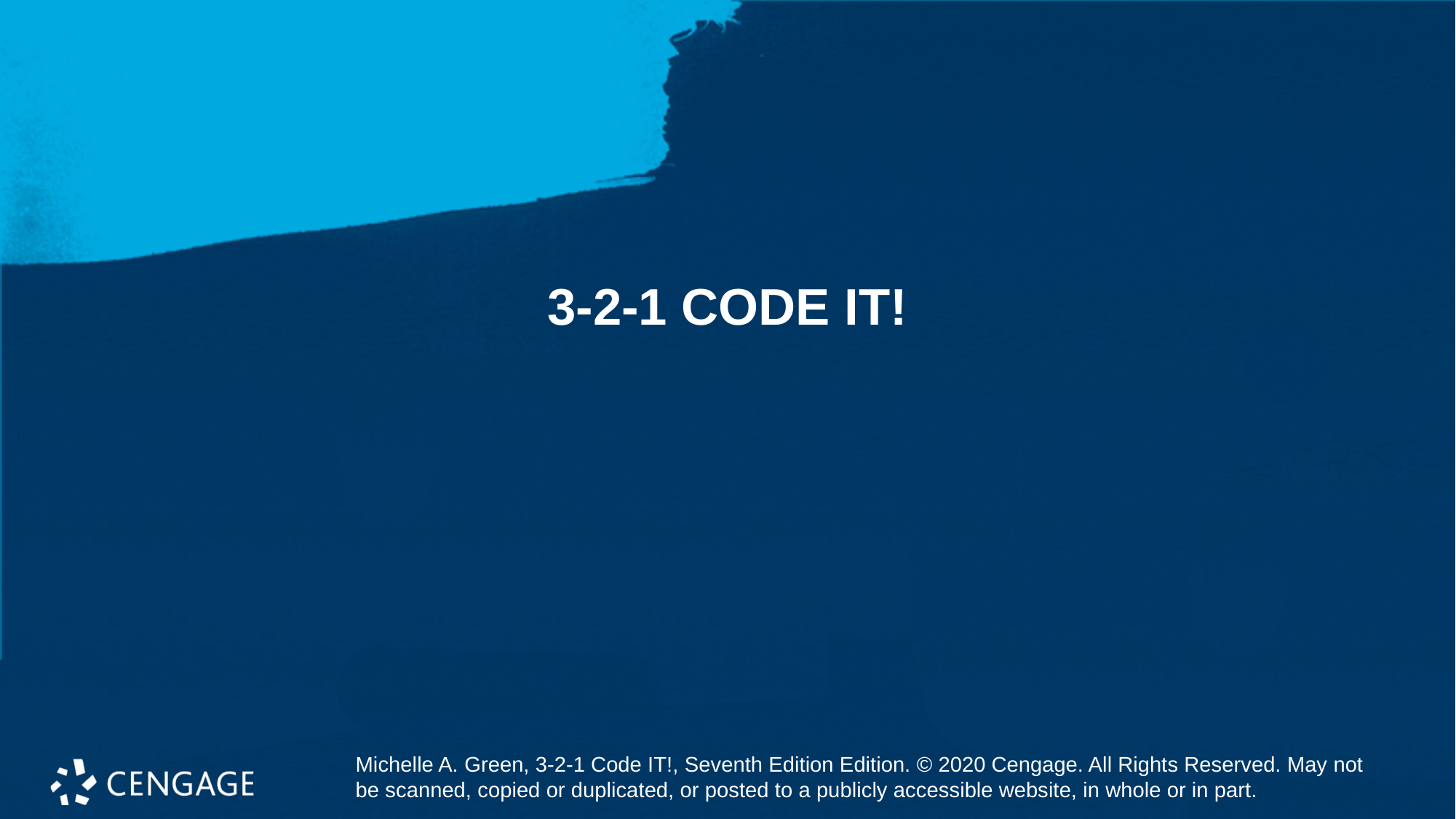

# 3-2-1 CODE IT!
Michelle A. Green, 3-2-1 Code IT!, Seventh Edition Edition. © 2020 Cengage. All Rights Reserved. May not be scanned, copied or duplicated, or posted to a publicly accessible website, in whole or in part.